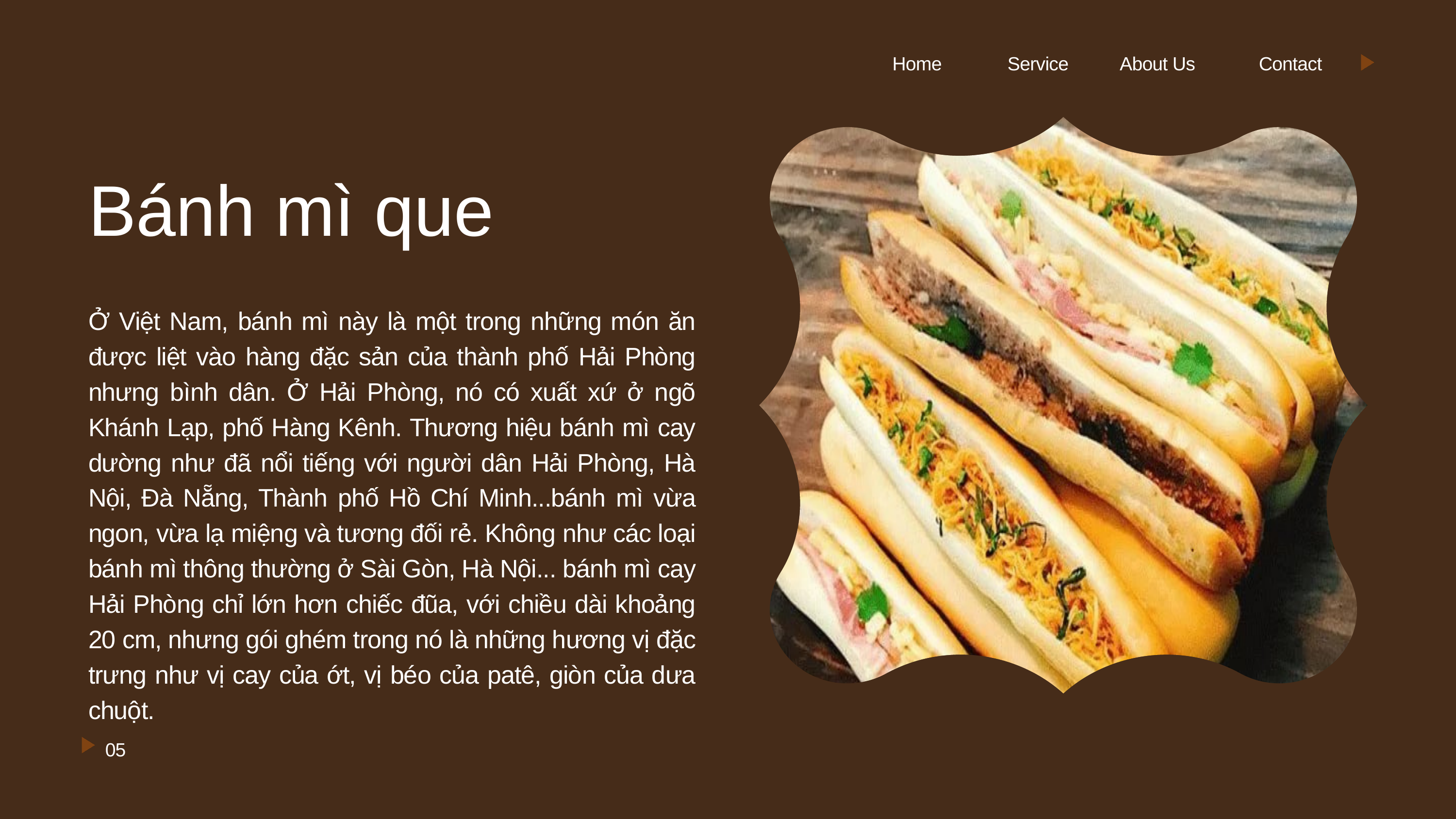

Home
About Us
Service
Contact

Bánh mì que
Ở Việt Nam, bánh mì này là một trong những món ăn được liệt vào hàng đặc sản của thành phố Hải Phòng nhưng bình dân. Ở Hải Phòng, nó có xuất xứ ở ngõ Khánh Lạp, phố Hàng Kênh. Thương hiệu bánh mì cay dường như đã nổi tiếng với người dân Hải Phòng, Hà Nội, Đà Nẵng, Thành phố Hồ Chí Minh...bánh mì vừa ngon, vừa lạ miệng và tương đối rẻ. Không như các loại bánh mì thông thường ở Sài Gòn, Hà Nội... bánh mì cay Hải Phòng chỉ lớn hơn chiếc đũa, với chiều dài khoảng 20 cm, nhưng gói ghém trong nó là những hương vị đặc trưng như vị cay của ớt, vị béo của patê, giòn của dưa chuột.
05